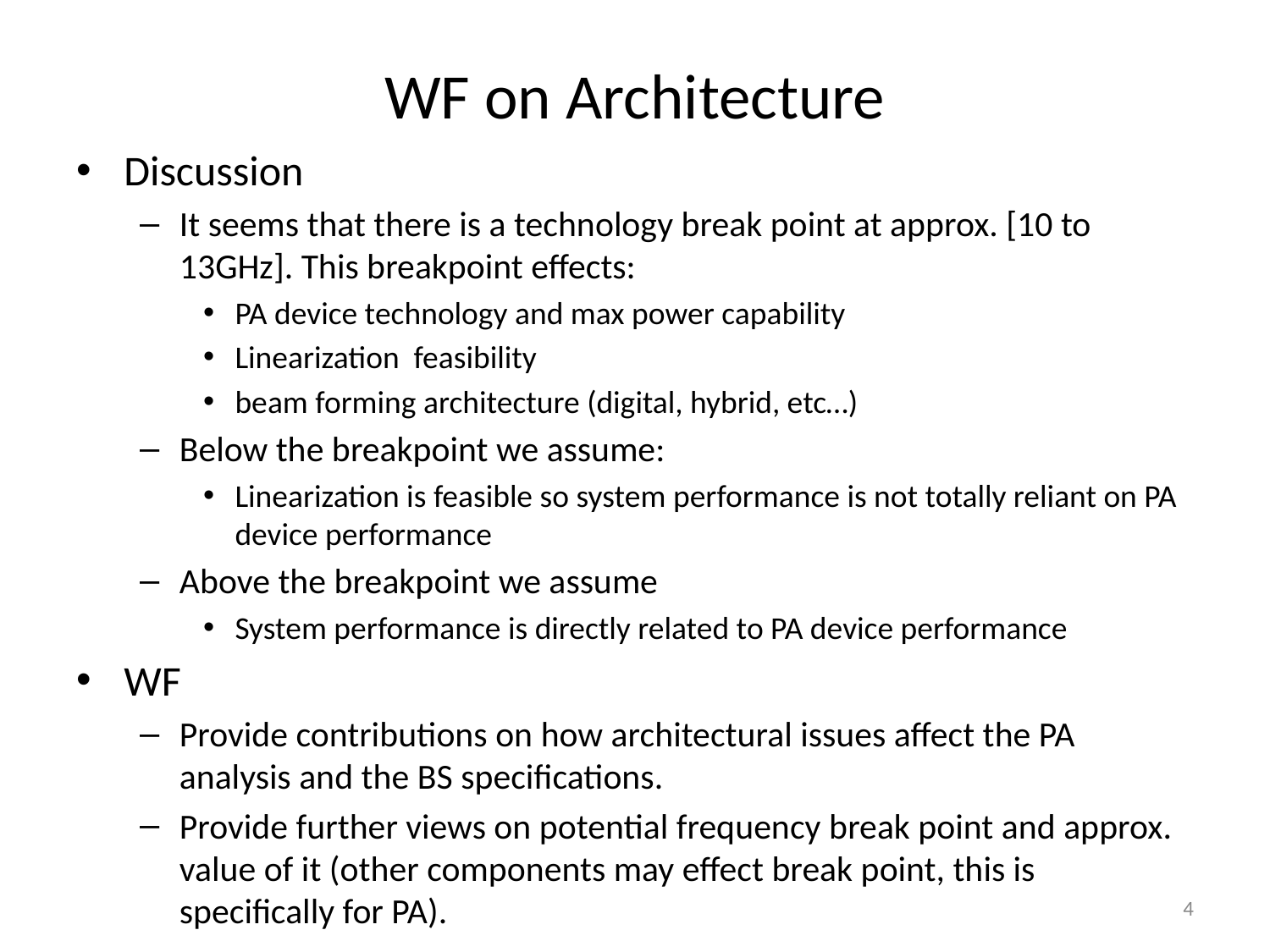

# WF on Architecture
Discussion
It seems that there is a technology break point at approx. [10 to 13GHz]. This breakpoint effects:
PA device technology and max power capability
Linearization  feasibility
beam forming architecture (digital, hybrid, etc…)
Below the breakpoint we assume:
Linearization is feasible so system performance is not totally reliant on PA device performance
Above the breakpoint we assume
System performance is directly related to PA device performance
WF
Provide contributions on how architectural issues affect the PA analysis and the BS specifications.
Provide further views on potential frequency break point and approx. value of it (other components may effect break point, this is specifically for PA).

4